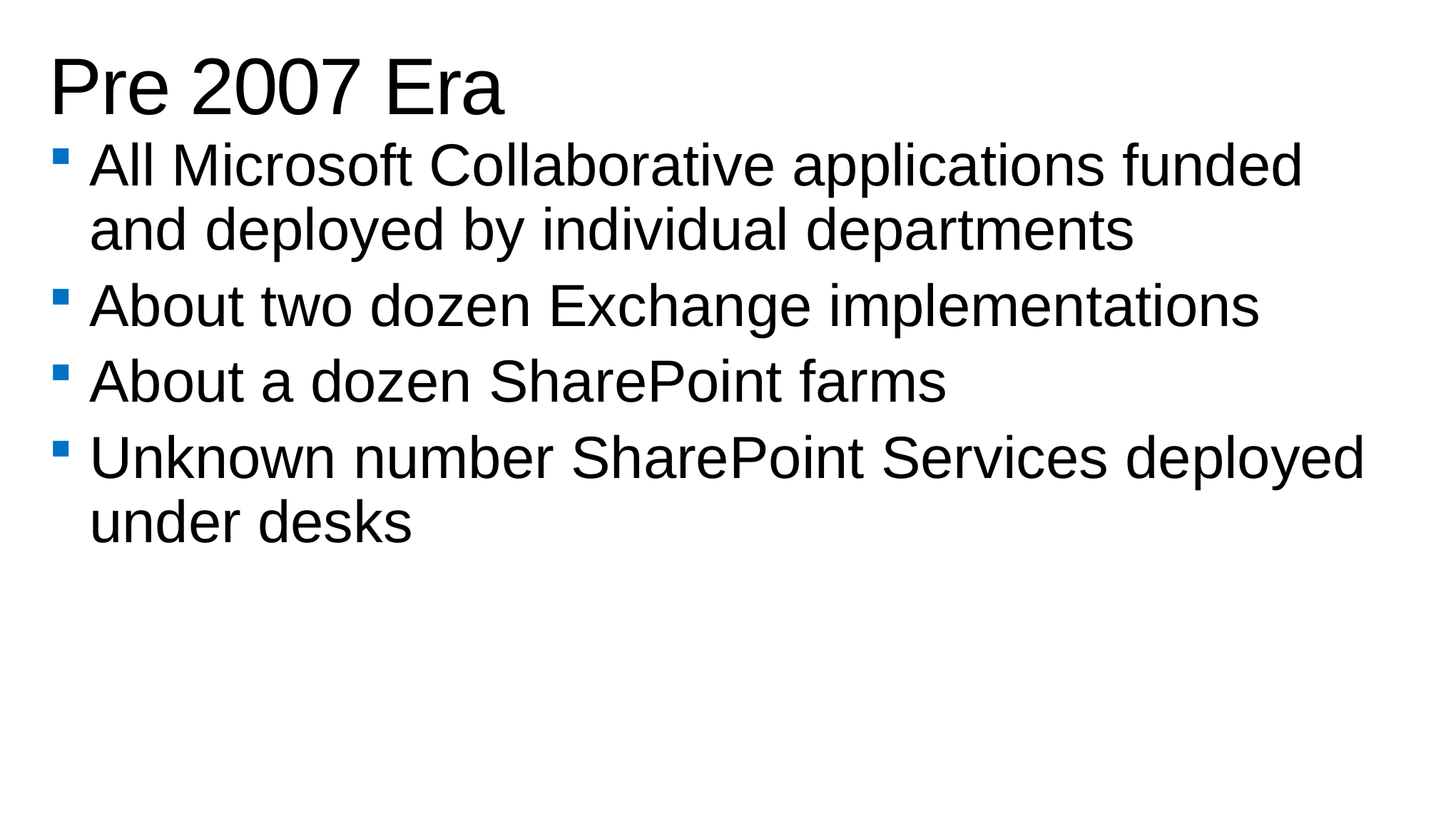

# Pre 2007 Era
All Microsoft Collaborative applications funded and deployed by individual departments
About two dozen Exchange implementations
About a dozen SharePoint farms
Unknown number SharePoint Services deployed under desks